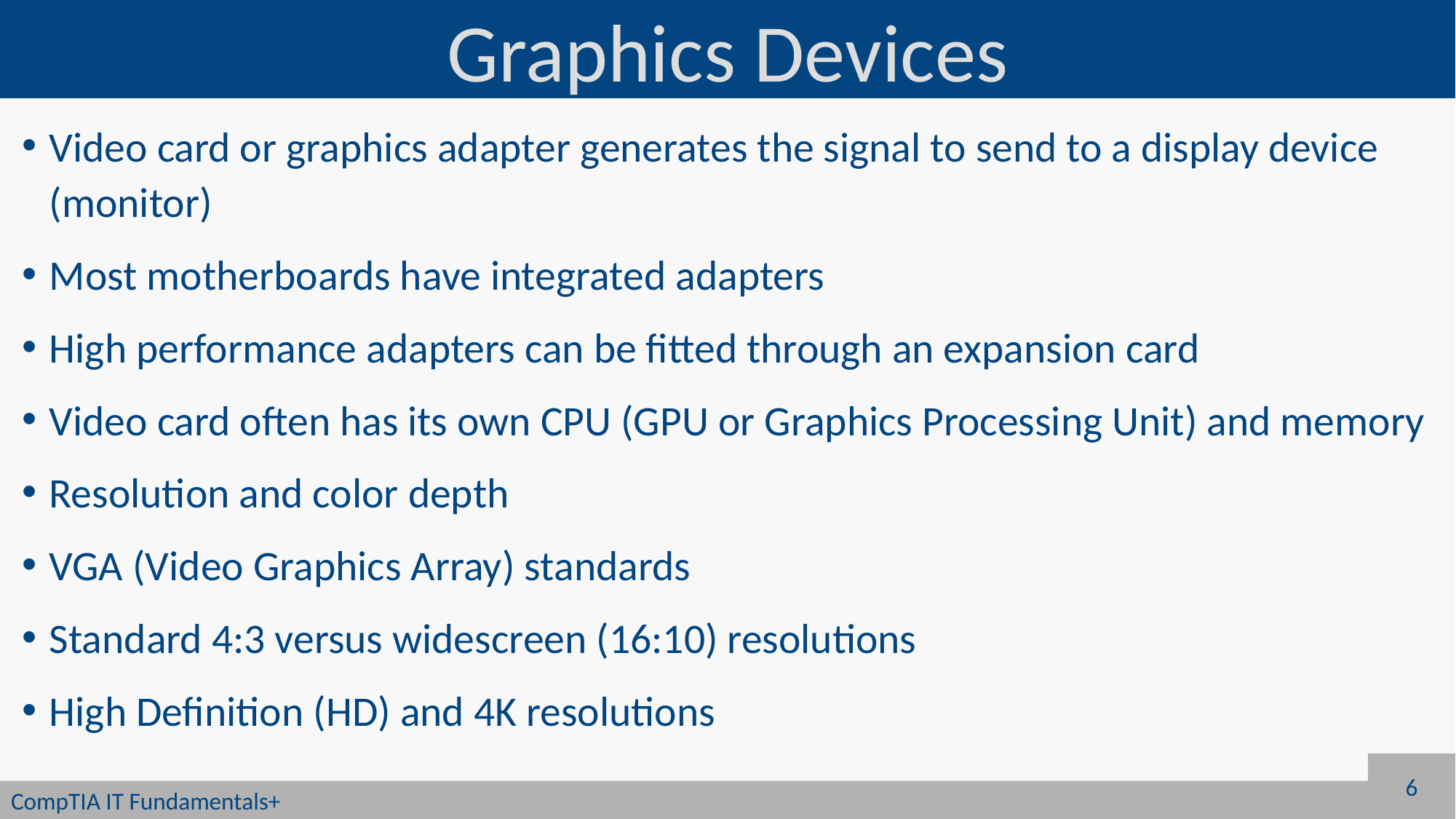

# Graphics Devices
Video card or graphics adapter generates the signal to send to a display device (monitor)
Most motherboards have integrated adapters
High performance adapters can be fitted through an expansion card
Video card often has its own CPU (GPU or Graphics Processing Unit) and memory
Resolution and color depth
VGA (Video Graphics Array) standards
Standard 4:3 versus widescreen (16:10) resolutions
High Definition (HD) and 4K resolutions
6
CompTIA IT Fundamentals+